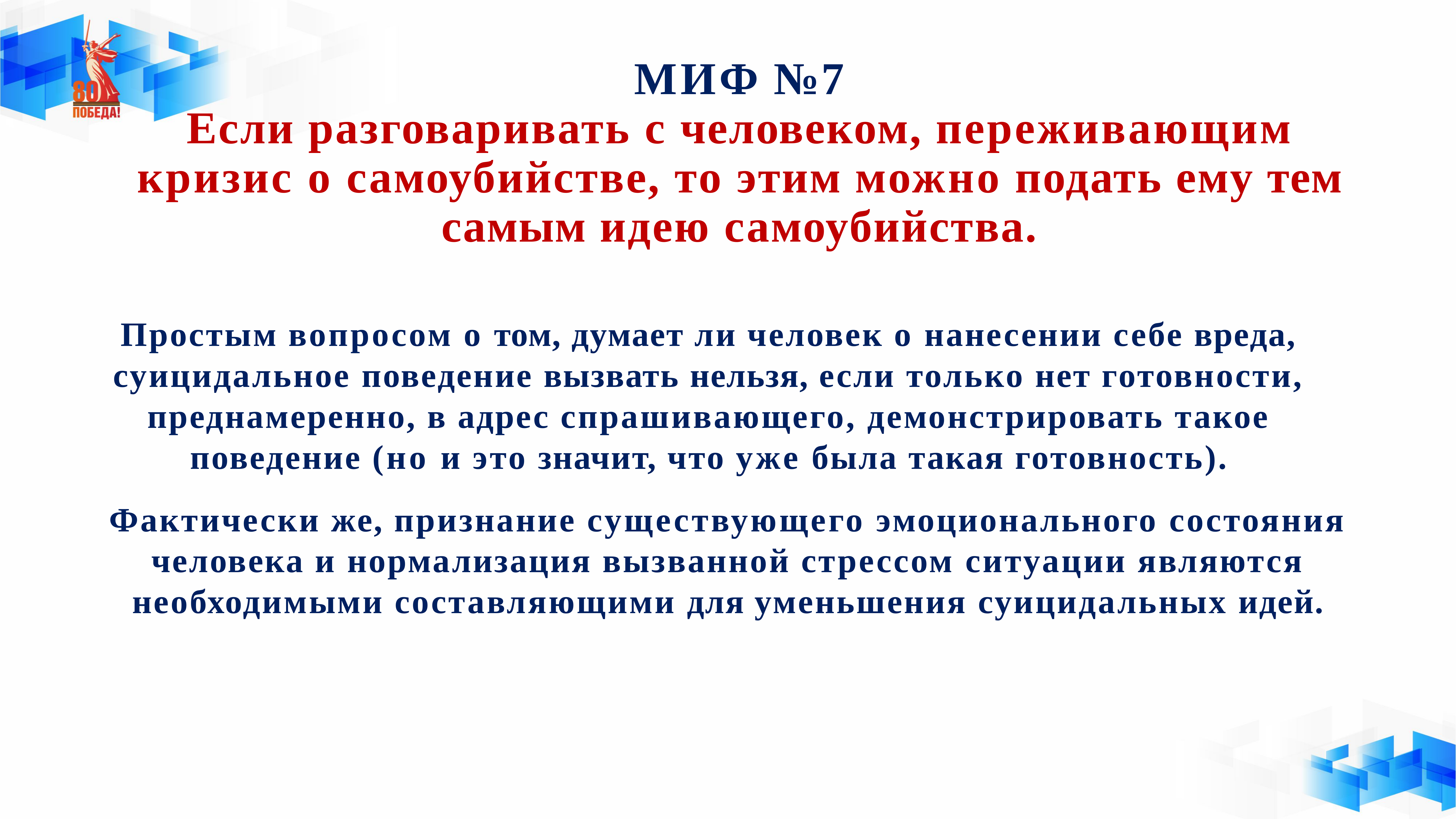

# МИФ №7 Если разговаривать с человеком, переживающим кризис о самоубийстве, то этим можно подать ему тем самым идею самоубийства.
Простым вопросом о том, думает ли человек о нанесении себе вреда, суицидальное поведение вызвать нельзя, если только нет готовности, преднамеренно, в адрес спрашивающего, демонстрировать такое поведение (но и это значит, что уже была такая готовность).
Фактически же, признание существующего эмоционального состояния человека и нормализация вызванной стрессом ситуации являются необходимыми составляющими для уменьшения суицидальных идей.